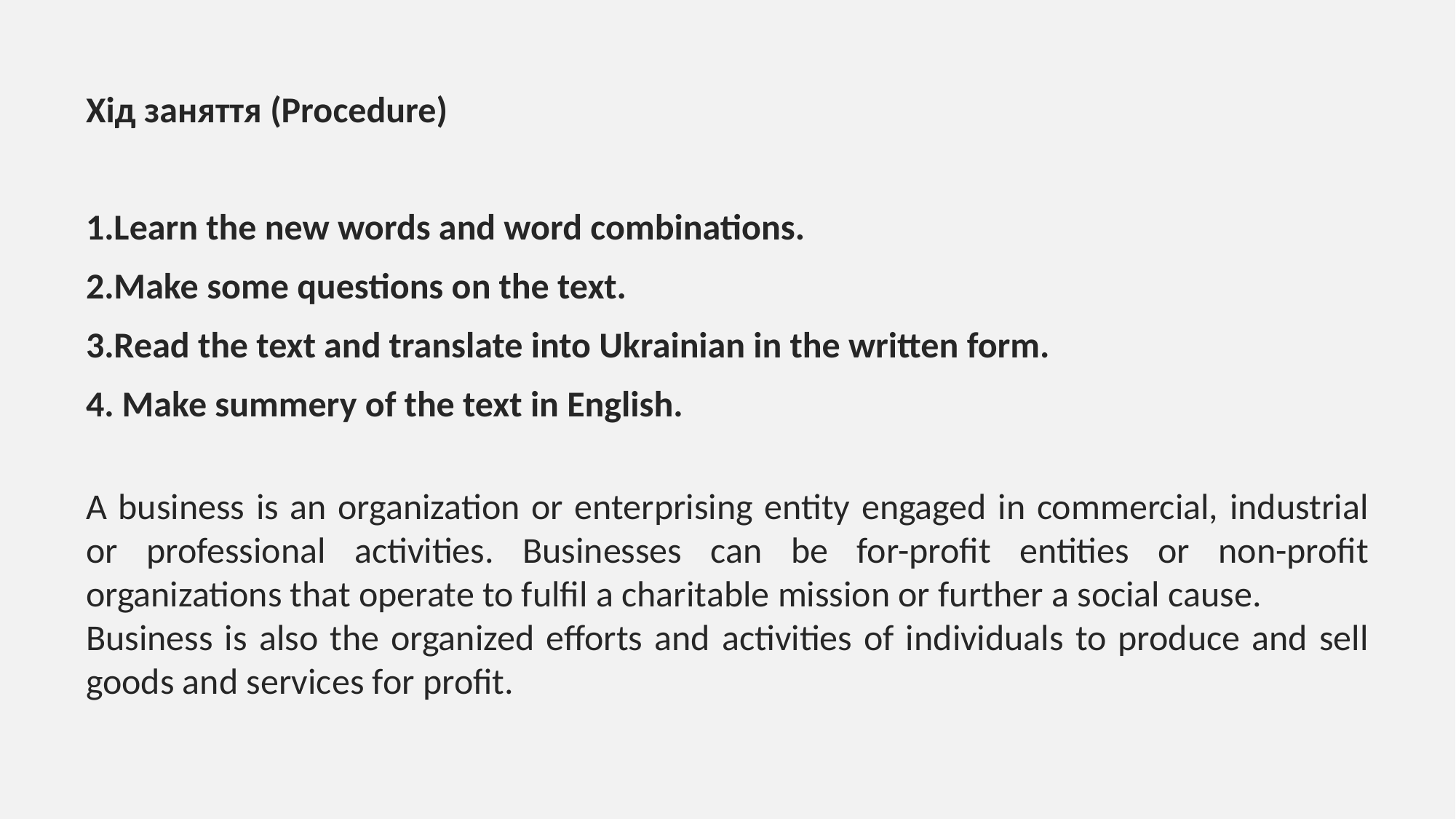

Хід заняття (Procedure)

1.Learn the new words and word combinations.
2.Make some questions on the text.
3.Read the text and translate into Ukrainian in the written form.
4. Make summery of the text in English.

A business is an organization or enterprising entity engaged in commercial, industrial or professional activities. Businesses can be for-profit entities or non-profit organizations that operate to fulfil a charitable mission or further a social cause.
Business is also the organized efforts and activities of individuals to produce and sell goods and services for profit.